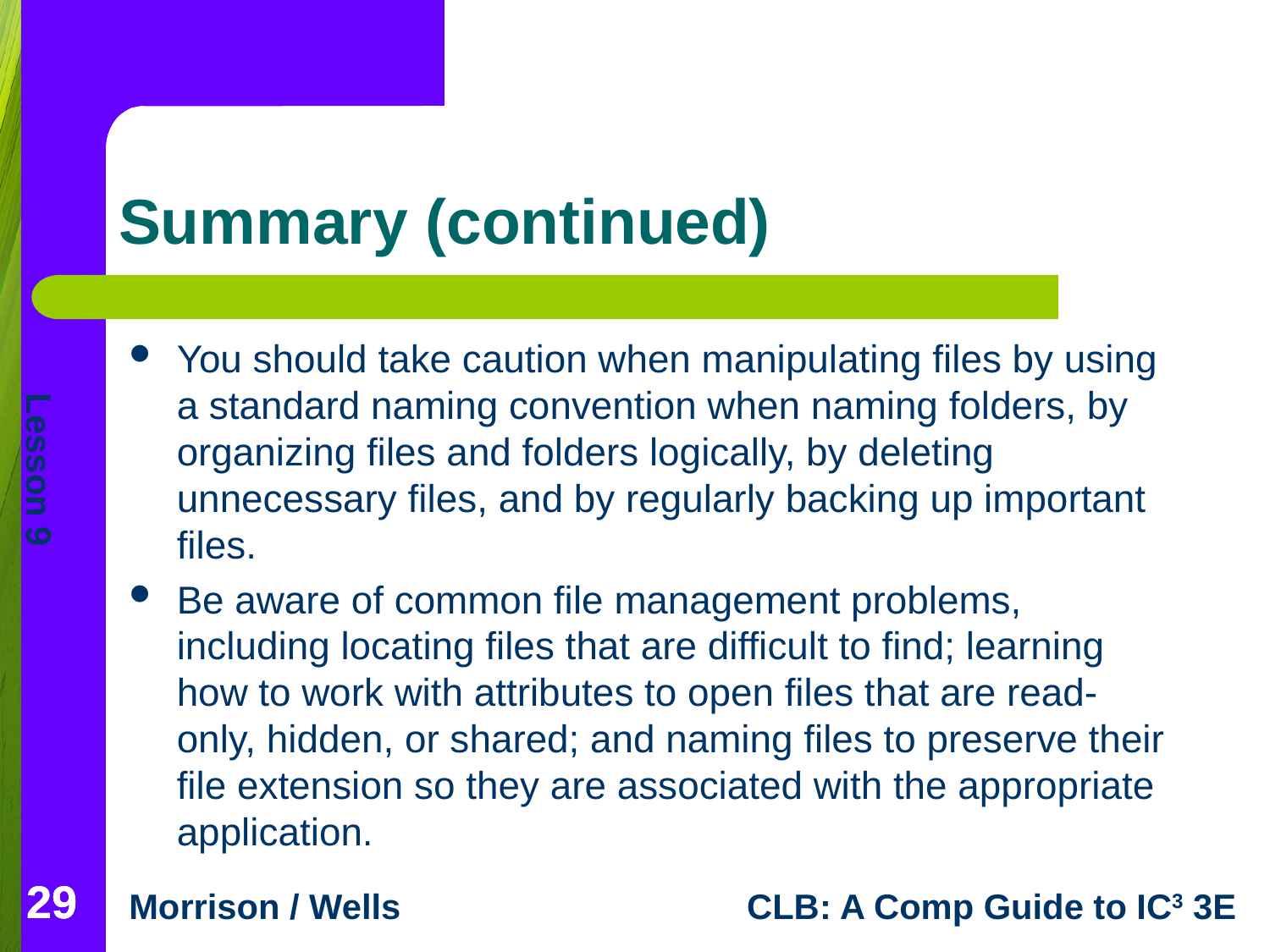

# Summary (continued)
You should take caution when manipulating files by using a standard naming convention when naming folders, by organizing files and folders logically, by deleting unnecessary files, and by regularly backing up important files.
Be aware of common file management problems, including locating files that are difficult to find; learning how to work with attributes to open files that are read-only, hidden, or shared; and naming files to preserve their file extension so they are associated with the appropriate application.
29
29
29